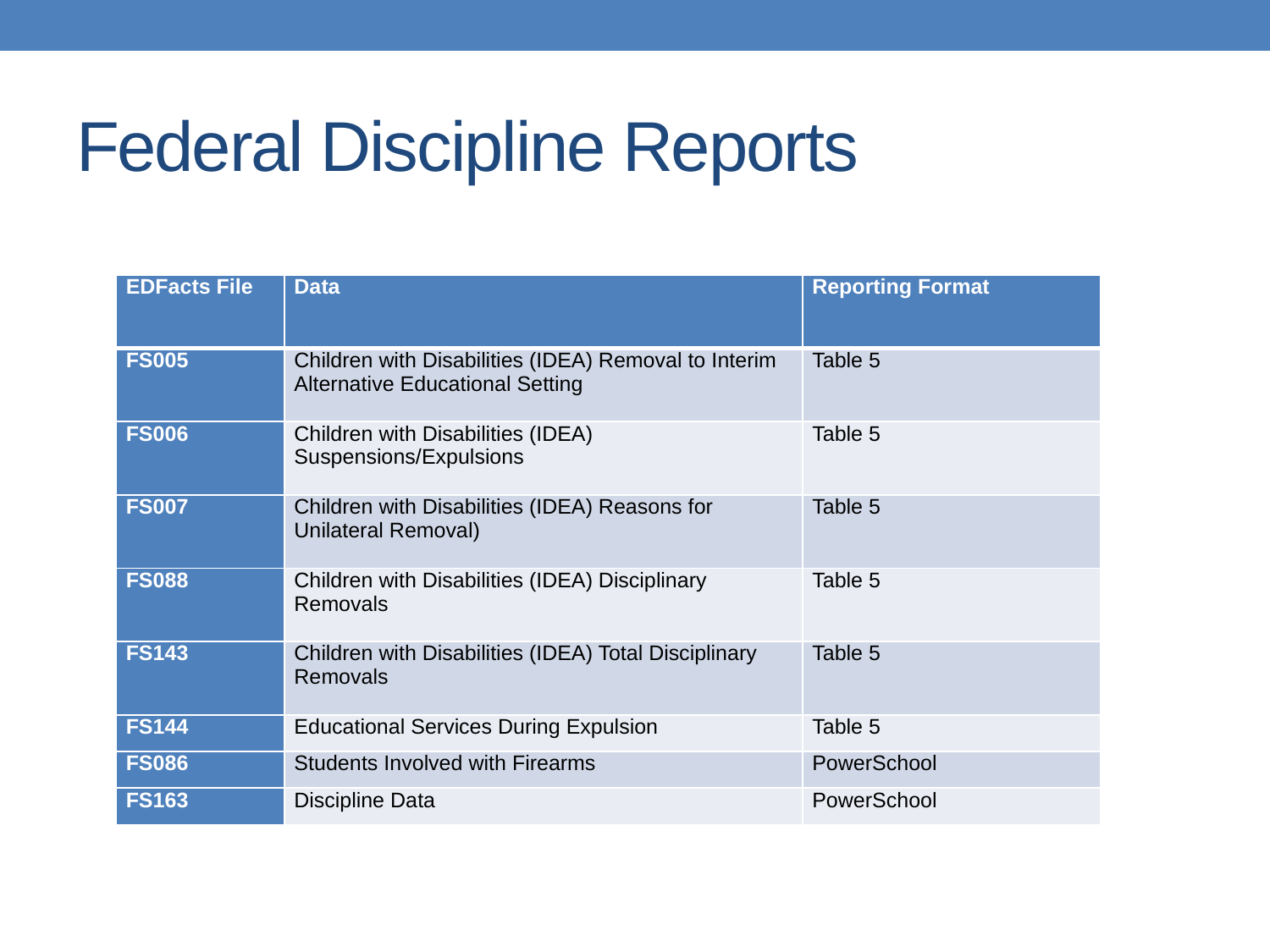

# Federal Discipline Reports
| EDFacts File | Data | Reporting Format |
| --- | --- | --- |
| FS005 | Children with Disabilities (IDEA) Removal to Interim Alternative Educational Setting | Table 5 |
| FS006 | Children with Disabilities (IDEA) Suspensions/Expulsions | Table 5 |
| FS007 | Children with Disabilities (IDEA) Reasons for Unilateral Removal) | Table 5 |
| FS088 | Children with Disabilities (IDEA) Disciplinary Removals | Table 5 |
| FS143 | Children with Disabilities (IDEA) Total Disciplinary Removals | Table 5 |
| FS144 | Educational Services During Expulsion | Table 5 |
| FS086 | Students Involved with Firearms | PowerSchool |
| FS163 | Discipline Data | PowerSchool |